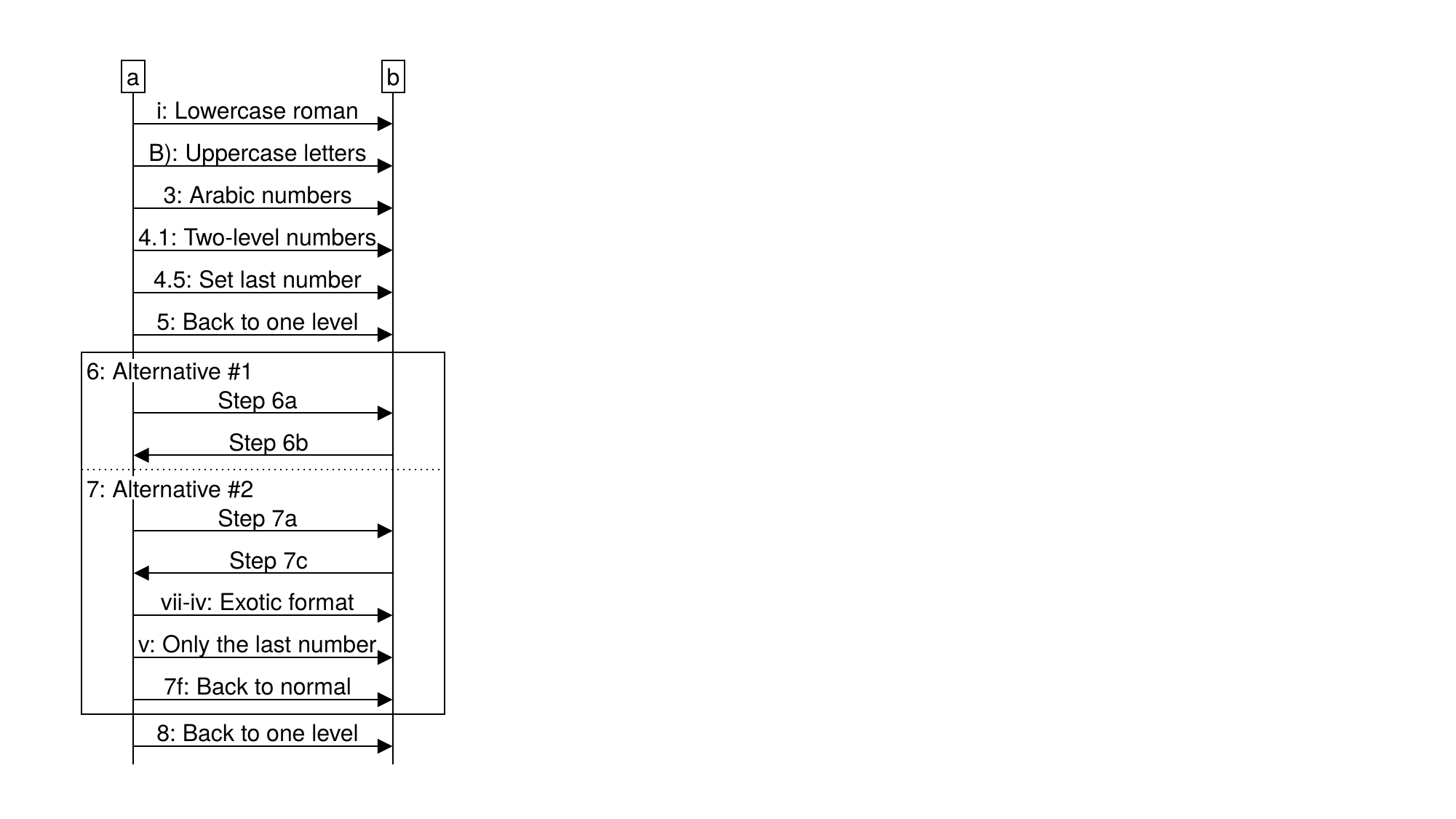

a
b
i: Lowercase roman
B): Uppercase letters
3: Arabic numbers
4.1: Two-level numbers
4.5: Set last number
5: Back to one level

6: Alternative #1
Step 6a
Step 6b
7: Alternative #2
Step 7a
Step 7c
vii-iv: Exotic format
v: Only the last number
7f: Back to normal
8: Back to one level